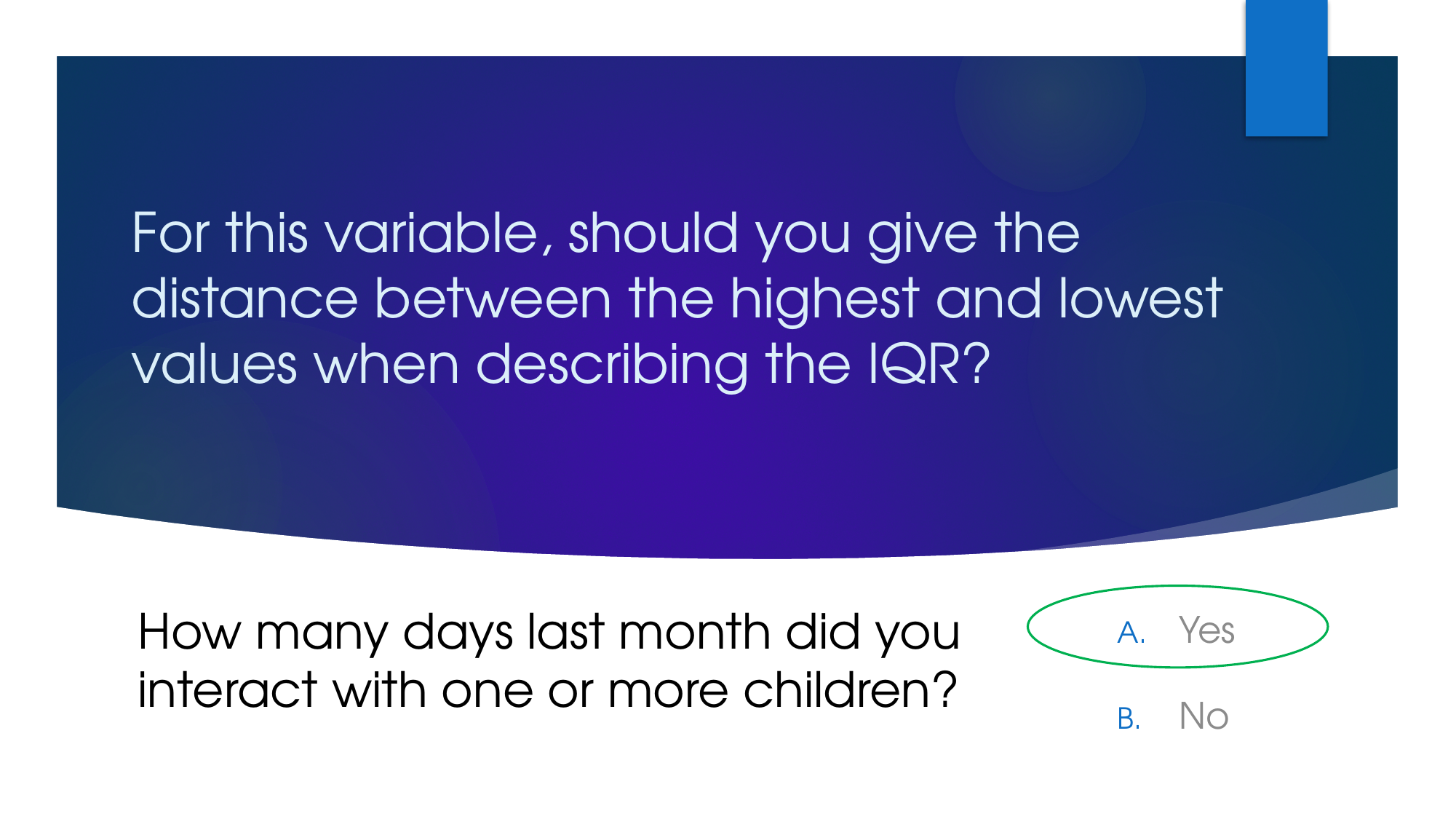

# For this variable, should you give the distance between the highest and lowest values when describing the IQR?

Yes
No
How many days last month did you interact with one or more children?